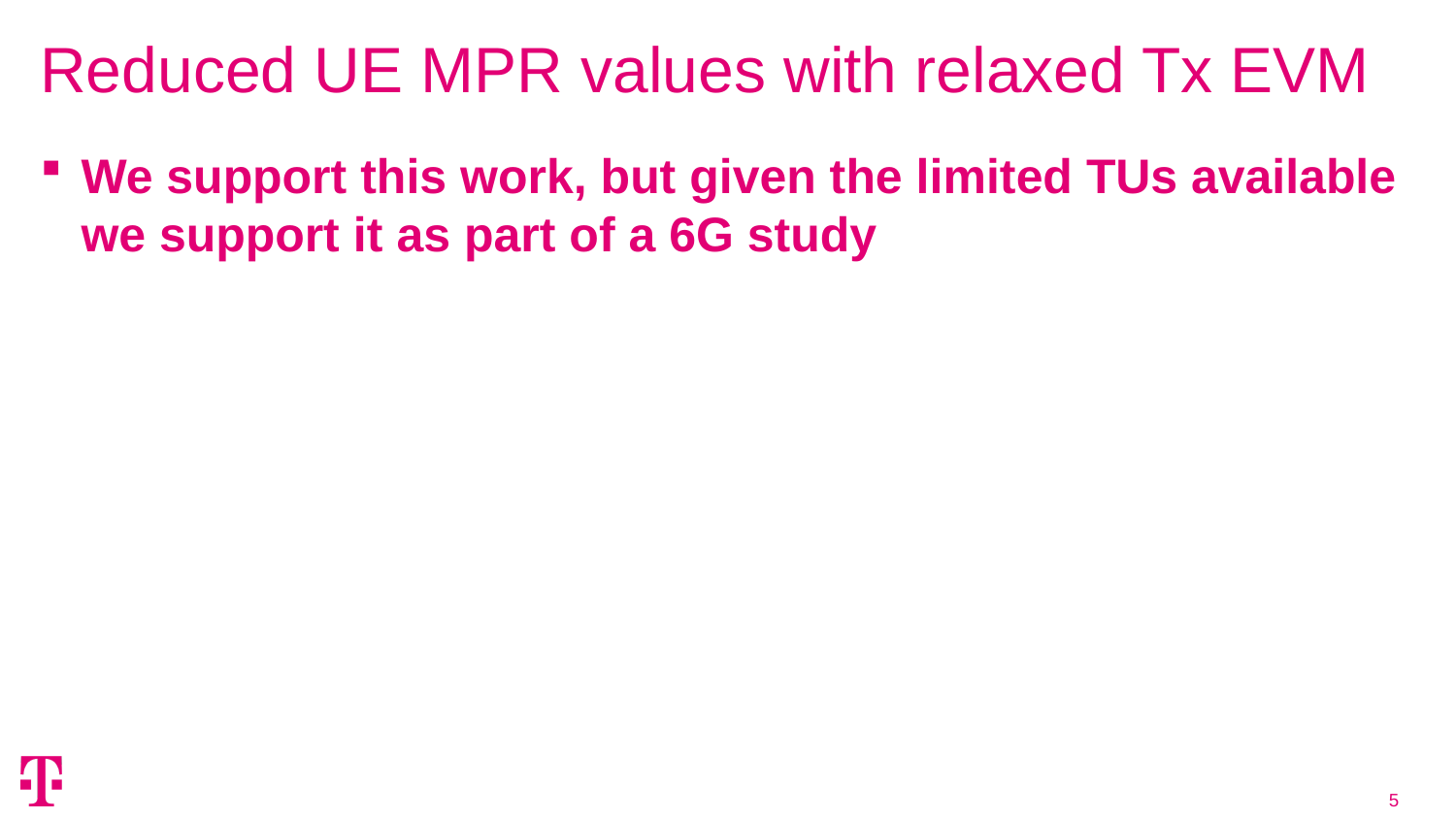

# Reduced UE MPR values with relaxed Tx EVM
We support this work, but given the limited TUs available we support it as part of a 6G study